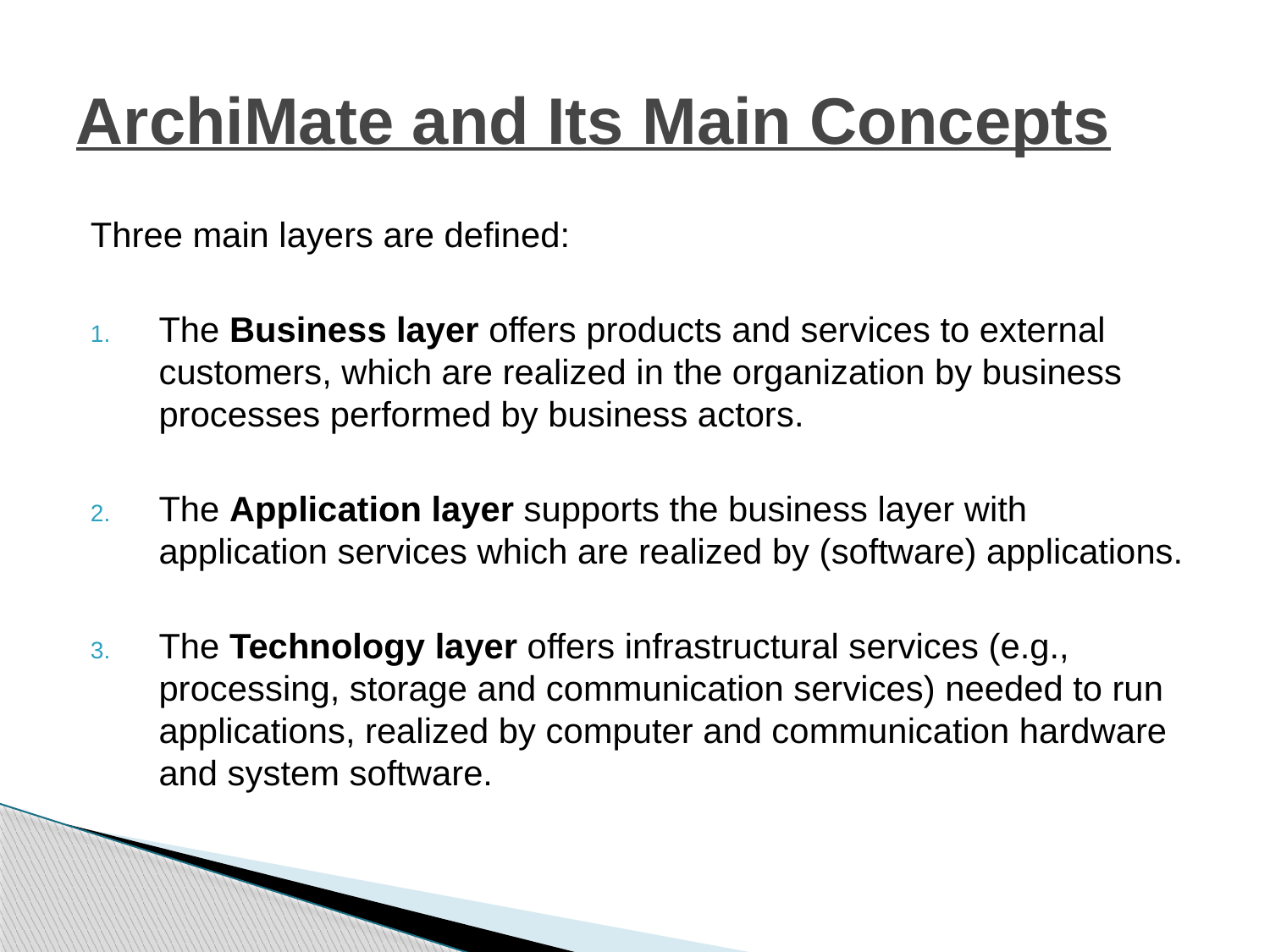

# ArchiMate and Its Main Concepts
Three main layers are defined:

The Business layer offers products and services to external customers, which are realized in the organization by business processes performed by business actors.

The Application layer supports the business layer with application services which are realized by (software) applications.

The Technology layer offers infrastructural services (e.g., processing, storage and communication services) needed to run applications, realized by computer and communication hardware and system software.